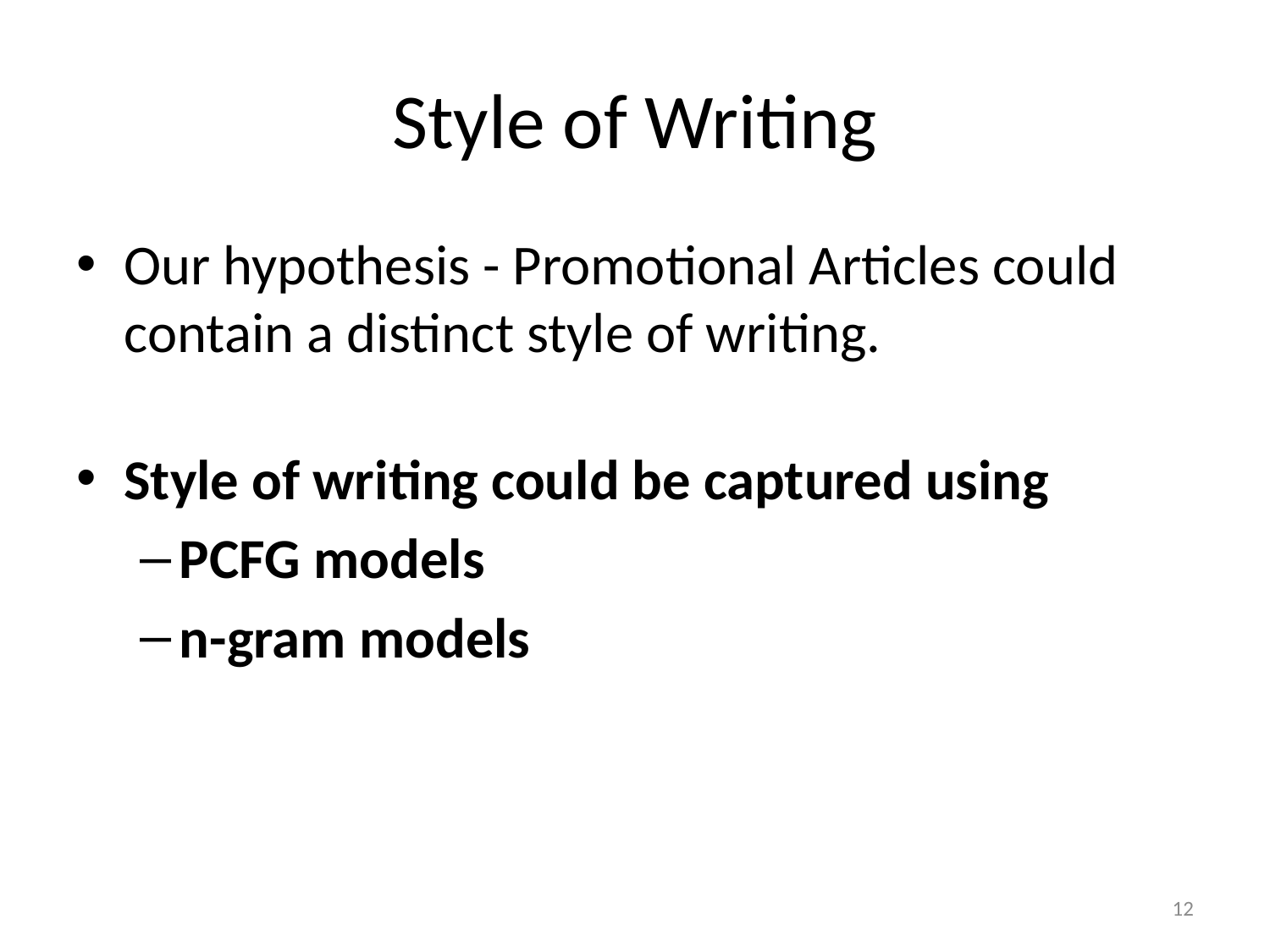

# Style of Writing
Our hypothesis - Promotional Articles could contain a distinct style of writing.
Style of writing could be captured using
PCFG models
n-gram models

12